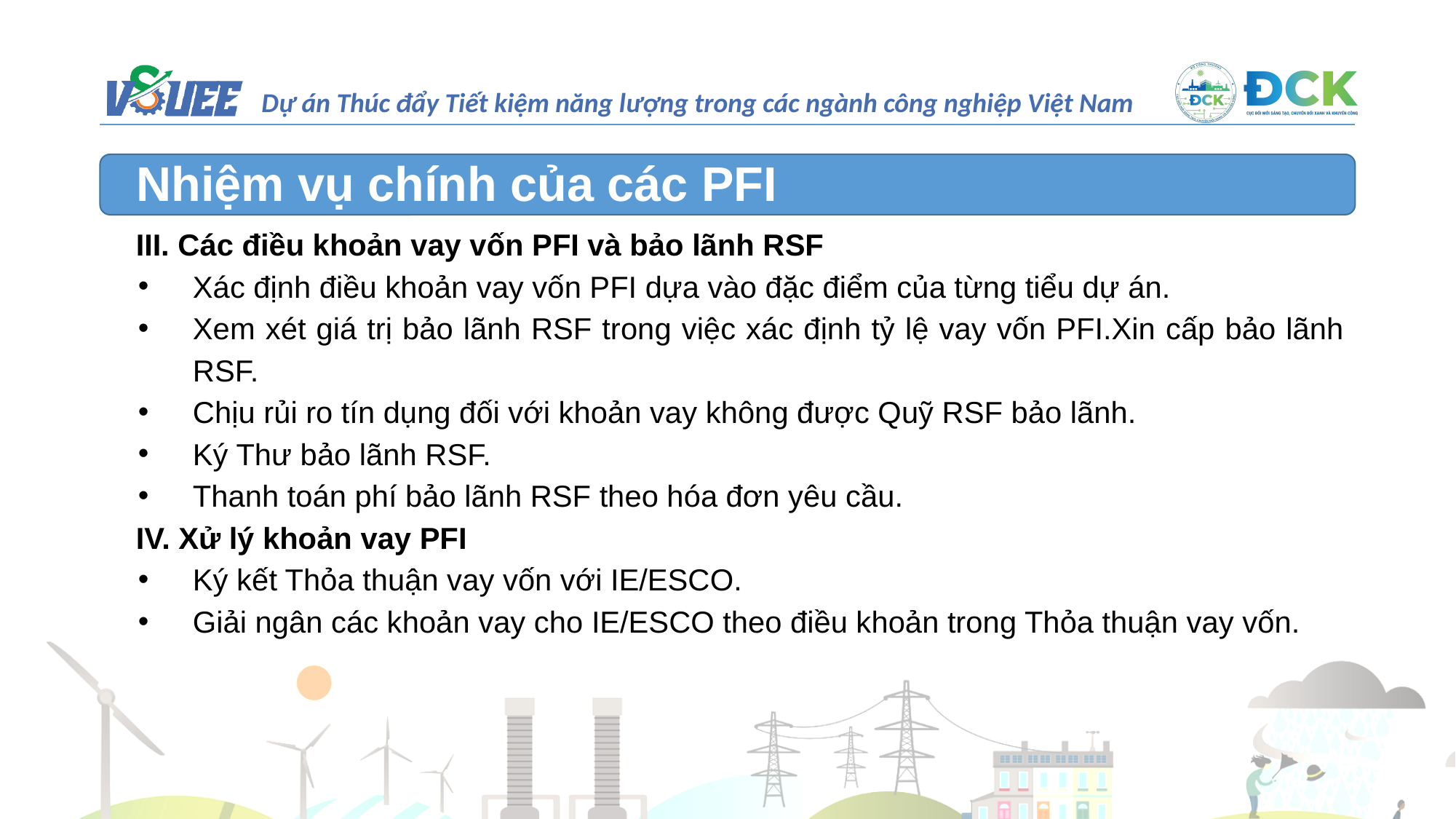

Nhiệm vụ chính của các PFI

   III. Các điều khoản vay vốn PFI và bảo lãnh RSF
Xác định điều khoản vay vốn PFI dựa vào đặc điểm của từng tiểu dự án.
Xem xét giá trị bảo lãnh RSF trong việc xác định tỷ lệ vay vốn PFI.Xin cấp bảo lãnh RSF.
Chịu rủi ro tín dụng đối với khoản vay không được Quỹ RSF bảo lãnh.
Ký Thư bảo lãnh RSF.
Thanh toán phí bảo lãnh RSF theo hóa đơn yêu cầu.
   IV. Xử lý khoản vay PFI
Ký kết Thỏa thuận vay vốn với IE/ESCO.
Giải ngân các khoản vay cho IE/ESCO theo điều khoản trong Thỏa thuận vay vốn.